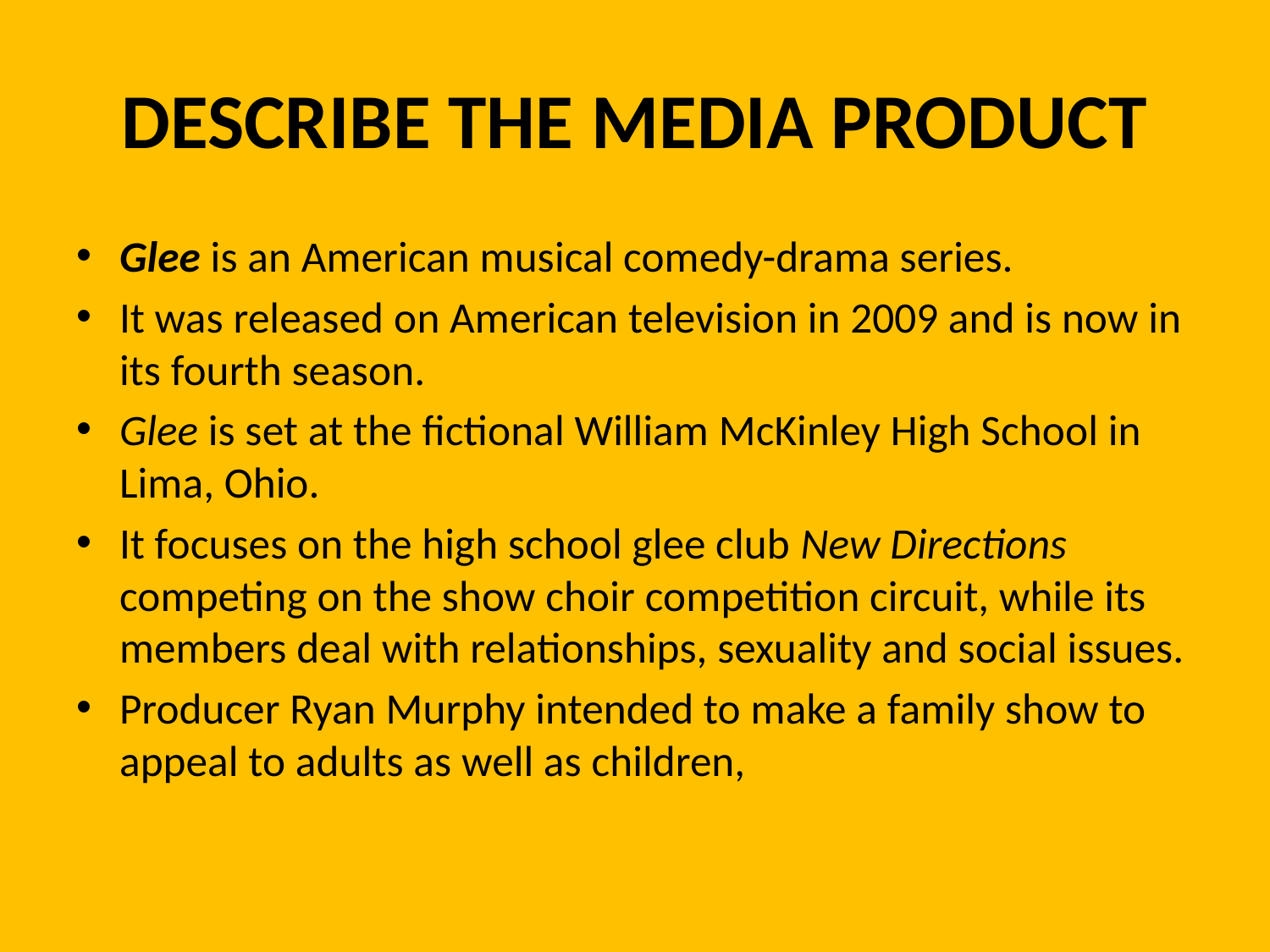

# DESCRIBE THE MEDIA PRODUCT
Glee is an American musical comedy-drama series.
It was released on American television in 2009 and is now in its fourth season.
Glee is set at the fictional William McKinley High School in Lima, Ohio.
It focuses on the high school glee club New Directions competing on the show choir competition circuit, while its members deal with relationships, sexuality and social issues.
Producer Ryan Murphy intended to make a family show to appeal to adults as well as children,